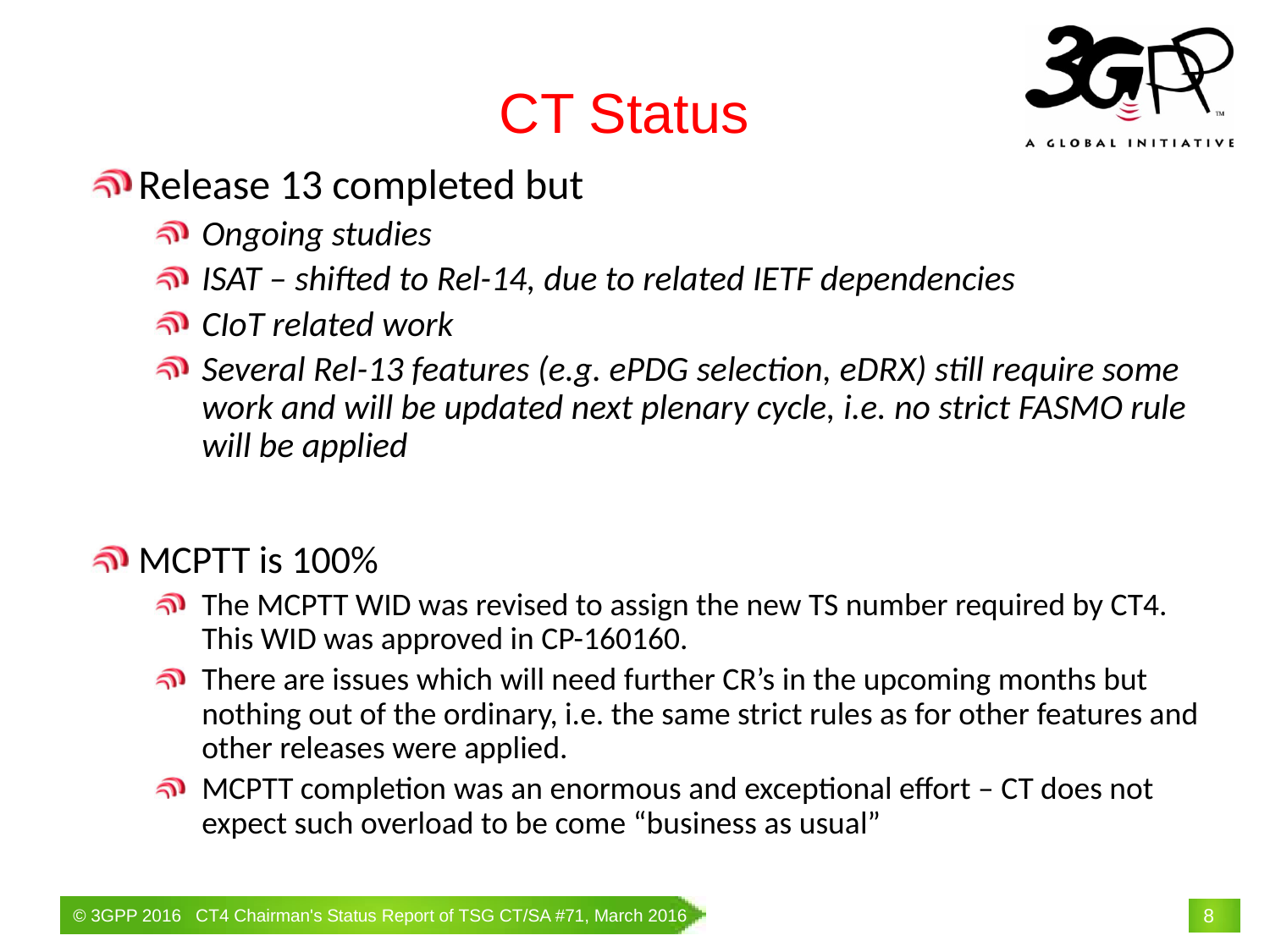

# CT Status
Release 13 completed but
Ongoing studies
ISAT – shifted to Rel-14, due to related IETF dependencies
CIoT related work
Several Rel-13 features (e.g. ePDG selection, eDRX) still require some work and will be updated next plenary cycle, i.e. no strict FASMO rule will be applied

MCPTT is 100%
The MCPTT WID was revised to assign the new TS number required by CT4. This WID was approved in CP-160160.
There are issues which will need further CR’s in the upcoming months but nothing out of the ordinary, i.e. the same strict rules as for other features and other releases were applied.
MCPTT completion was an enormous and exceptional effort – CT does not expect such overload to be come “business as usual”